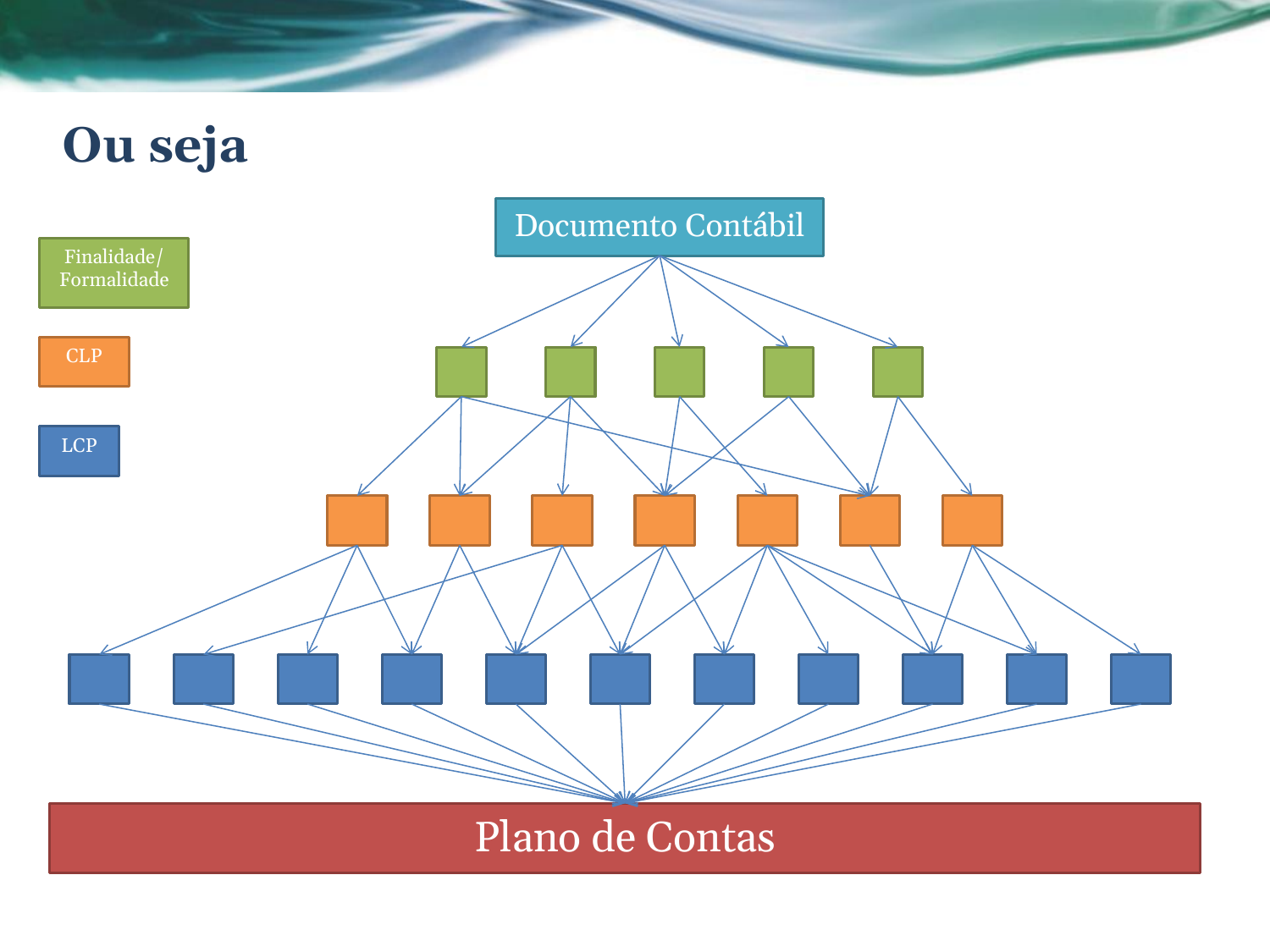

# Ou seja
Documento Contábil
Finalidade/Formalidade
CLP

LCP

Plano de Contas